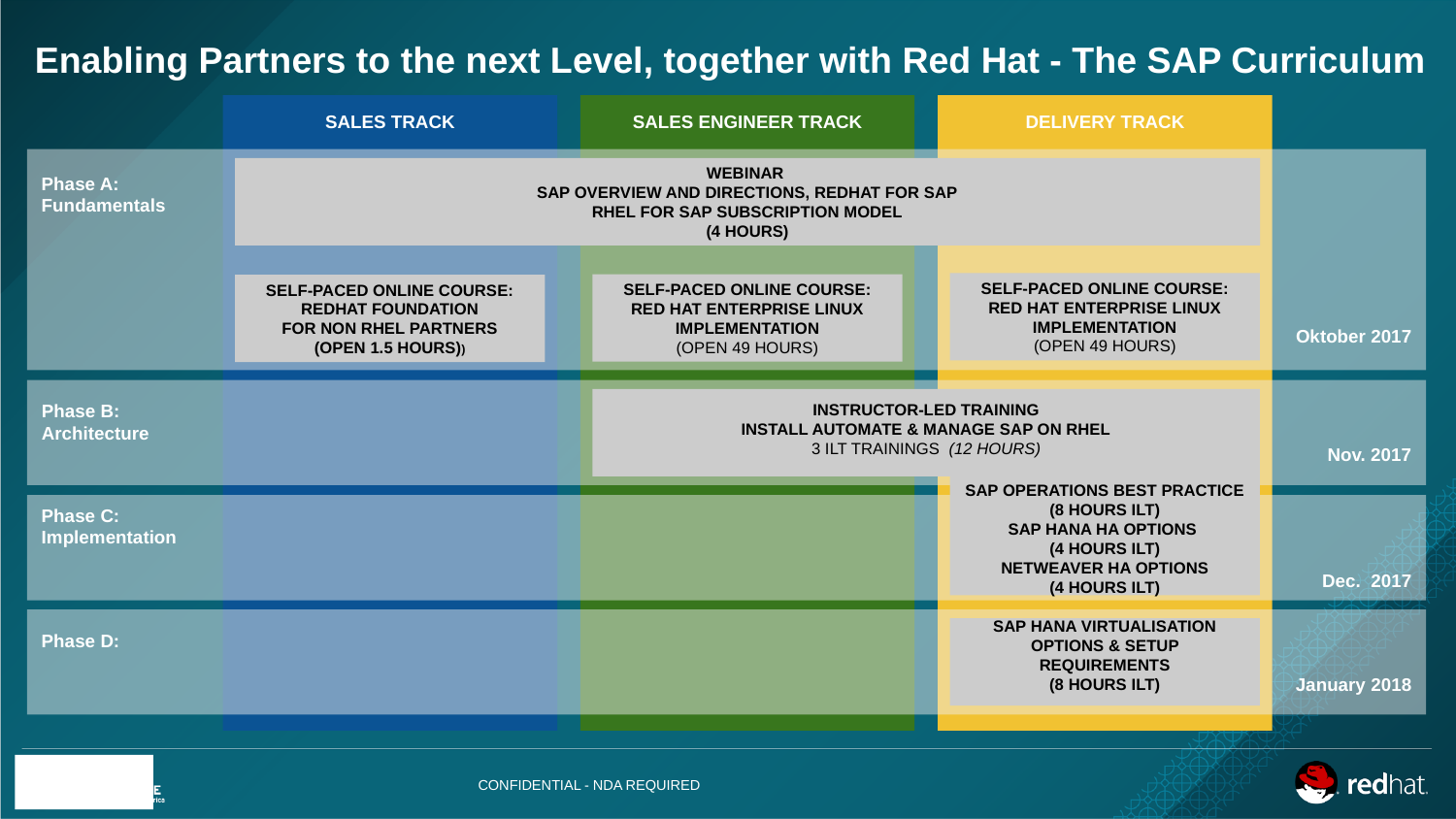

Enabling Partners to the next Level, together with Red Hat - The SAP Curriculum
SALES ENGINEER TRACK
DELIVERY TRACK
SALES TRACK
Phase A:
Fundamentals

Oktober 2017

WEBINAR
SAP OVERVIEW AND DIRECTIONS, REDHAT FOR SAP
RHEL FOR SAP SUBSCRIPTION MODEL
(4 HOURS)

SELF-PACED ONLINE COURSE:
RED HAT ENTERPRISE LINUX IMPLEMENTATION
(OPEN 49 HOURS)

SELF-PACED ONLINE COURSE:
RED HAT ENTERPRISE LINUX IMPLEMENTATION
(OPEN 49 HOURS)

SELF-PACED ONLINE COURSE:
REDHAT FOUNDATION
FOR NON RHEL PARTNERS
(OPEN 1.5 HOURS))
Phase B:
Architecture
Nov. 2017

INSTRUCTOR-LED TRAINING
INSTALL AUTOMATE & MANAGE SAP ON RHEL
3 ILT TRAININGS  (12 HOURS)

SAP OPERATIONS BEST PRACTICE
(8 HOURS ILT)
SAP HANA HA OPTIONS
(4 HOURS ILT)
NETWEAVER HA OPTIONS
(4 HOURS ILT)

Phase C:
Implementation
Dec.  2017
Phase D:
January 2018

SAP HANA VIRTUALISATION OPTIONS & SETUP REQUIREMENTS
(8 HOURS ILT)

CONFIDENTIAL - NDA REQUIRED